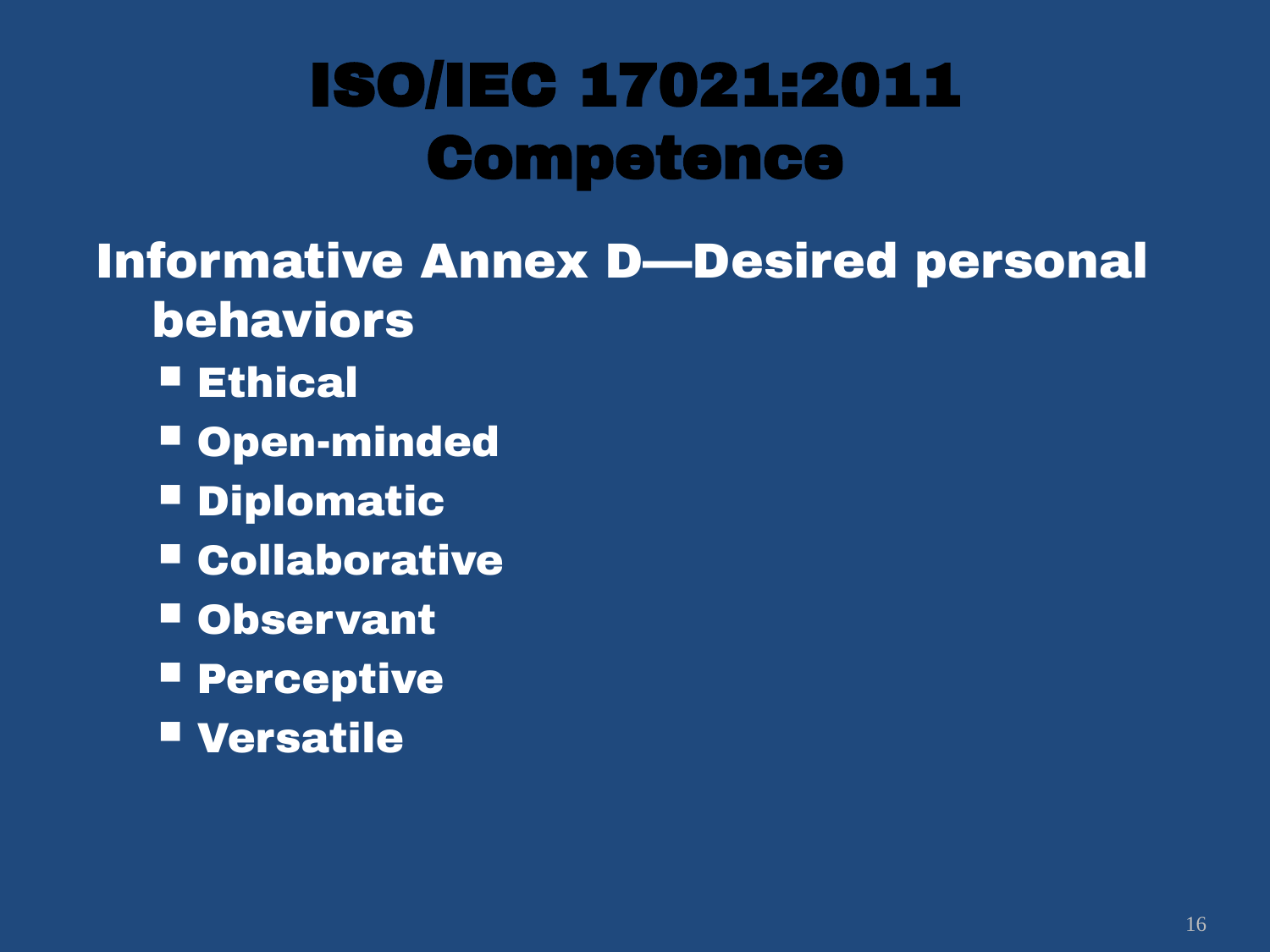

# ISO/IEC 17021:2011 Competence
Informative Annex D—Desired personal behaviors
Ethical
Open-minded
Diplomatic
Collaborative
Observant
Perceptive
Versatile
16